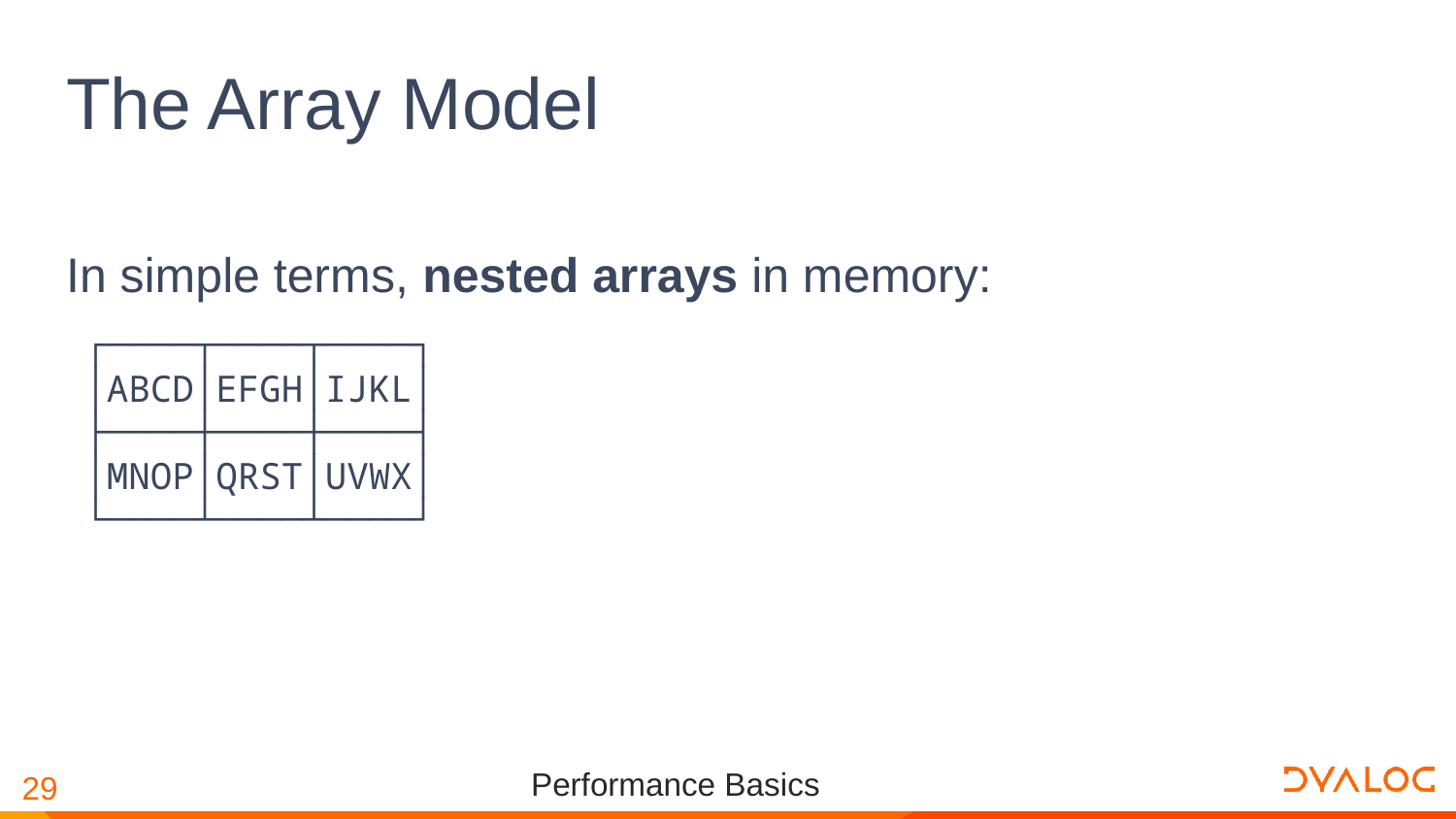

# The Array Model
In simple terms, nested arrays in memory:
┌────┬────┬────┐
│ABCD│EFGH│IJKL│
├────┼────┼────┤
│MNOP│QRST│UVWX│
└────┴────┴────┘